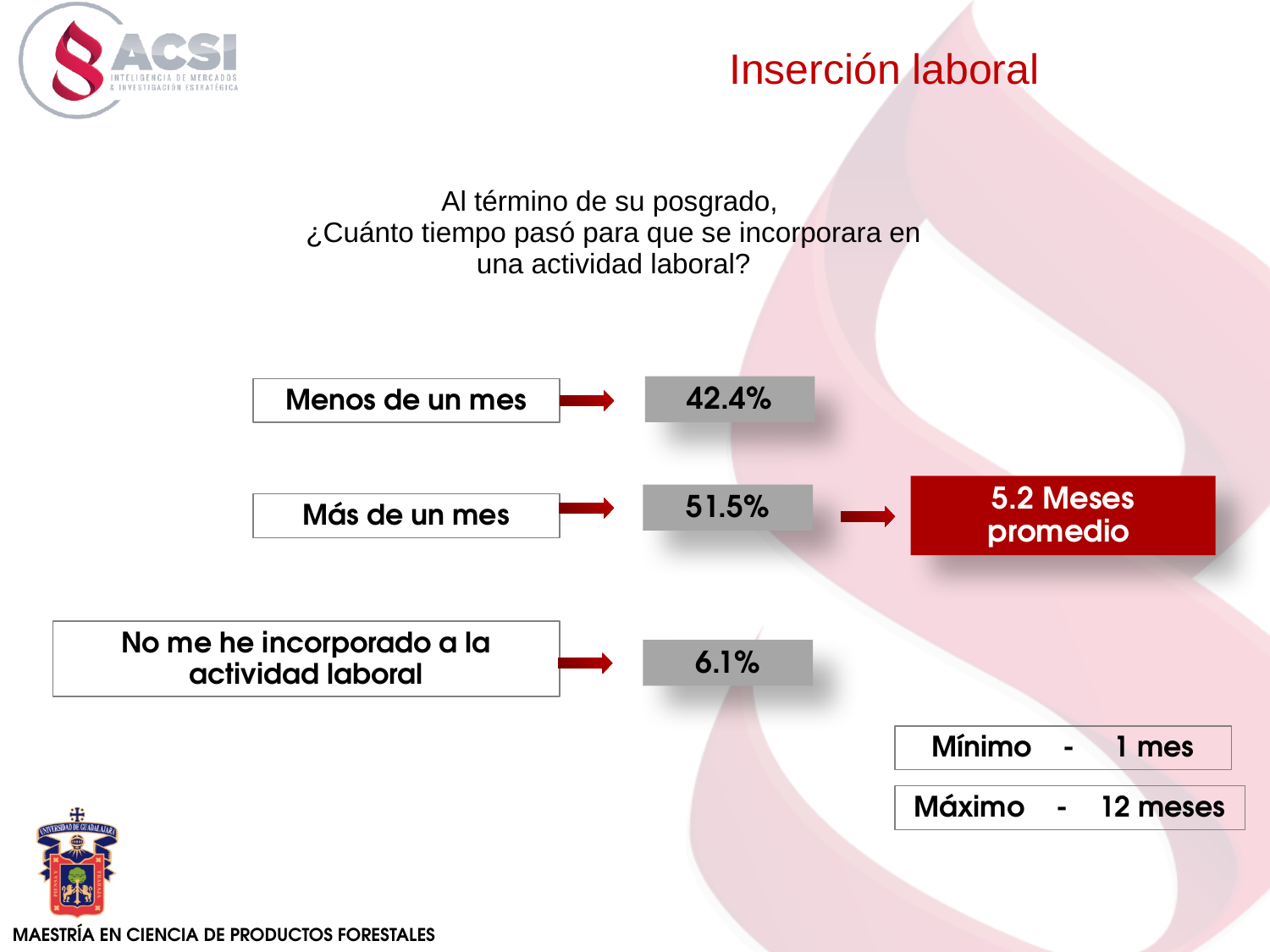

Inserción laboral
Al término de su posgrado,
¿Cuánto tiempo pasó para que se incorporara en una actividad laboral?
42.4%
Menos de un mes

5.2 Meses promedio
51.5%
Más de un mes

No me he incorporado a la actividad laboral
6.1%

Mínimo    -     1 mes
Máximo    -    12 meses